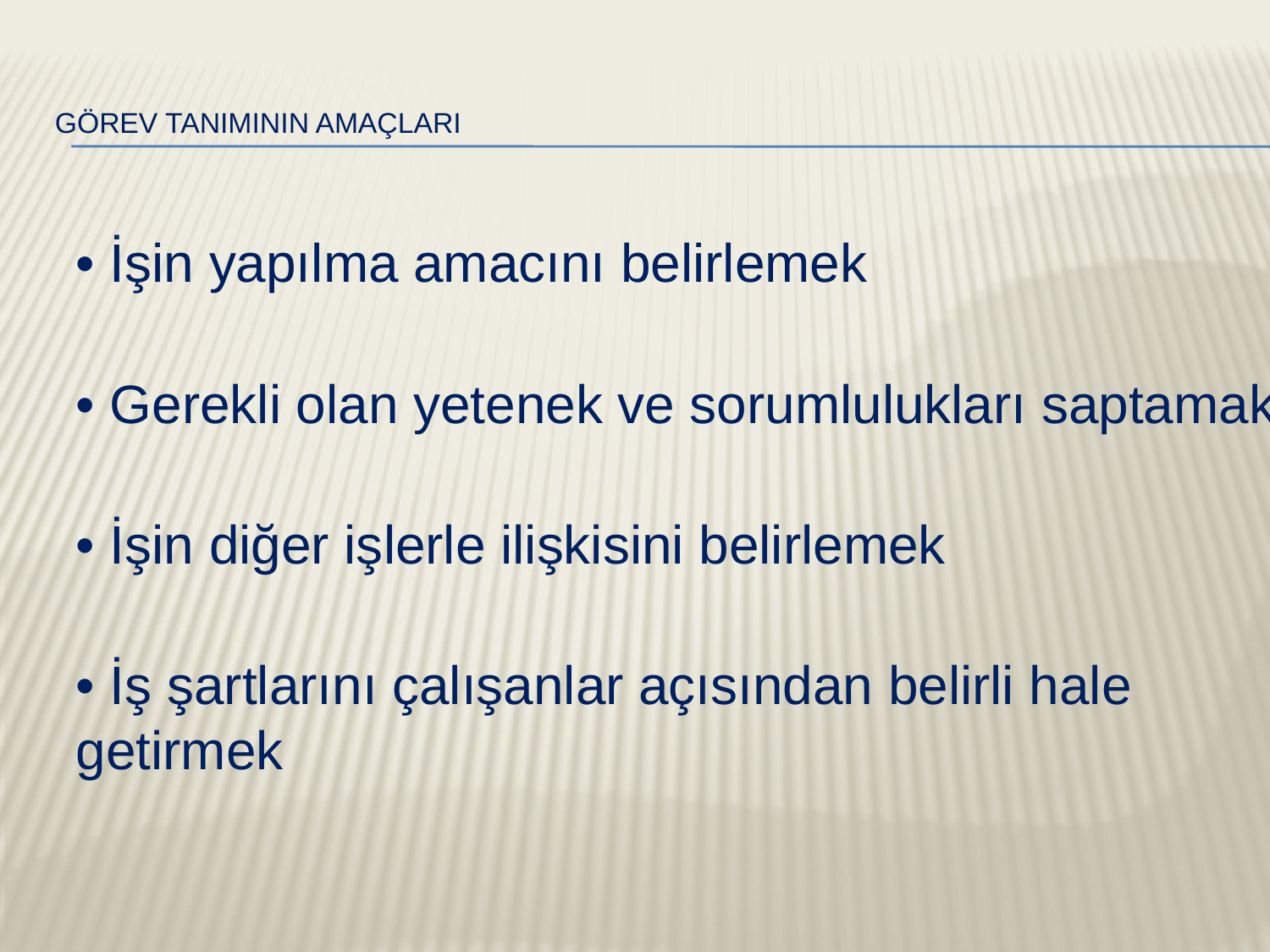

# Görev Tanımının Amaçları
• İşin yapılma amacını belirlemek
• Gerekli olan yetenek ve sorumlulukları saptamak
 
• İşin diğer işlerle ilişkisini belirlemek
• İş şartlarını çalışanlar açısından belirli hale getirmek